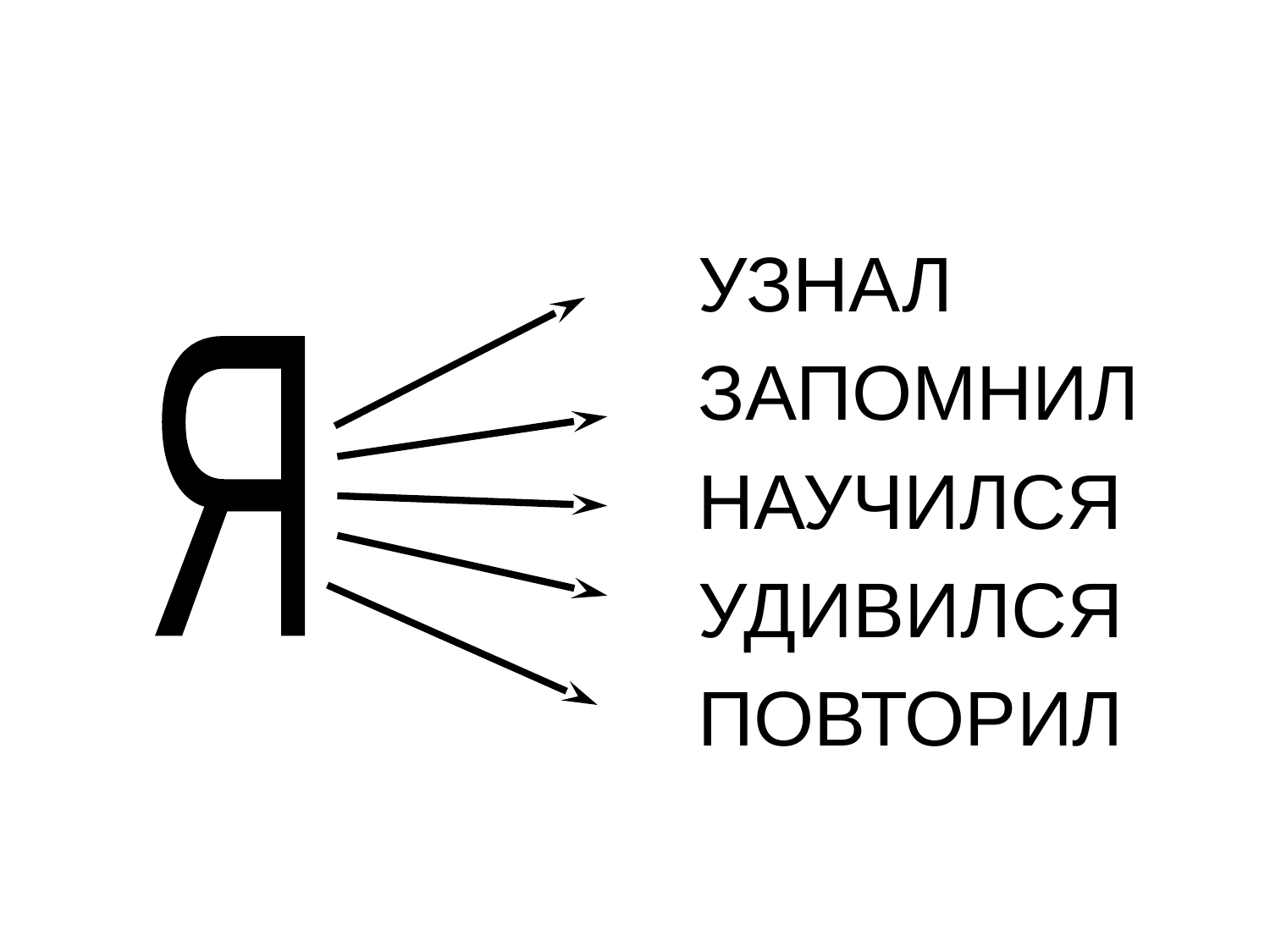

#
                             УЗНАЛ
                             ЗАПОМНИЛ
                             НАУЧИЛСЯ
                             УДИВИЛСЯ
                             ПОВТОРИЛ

Я